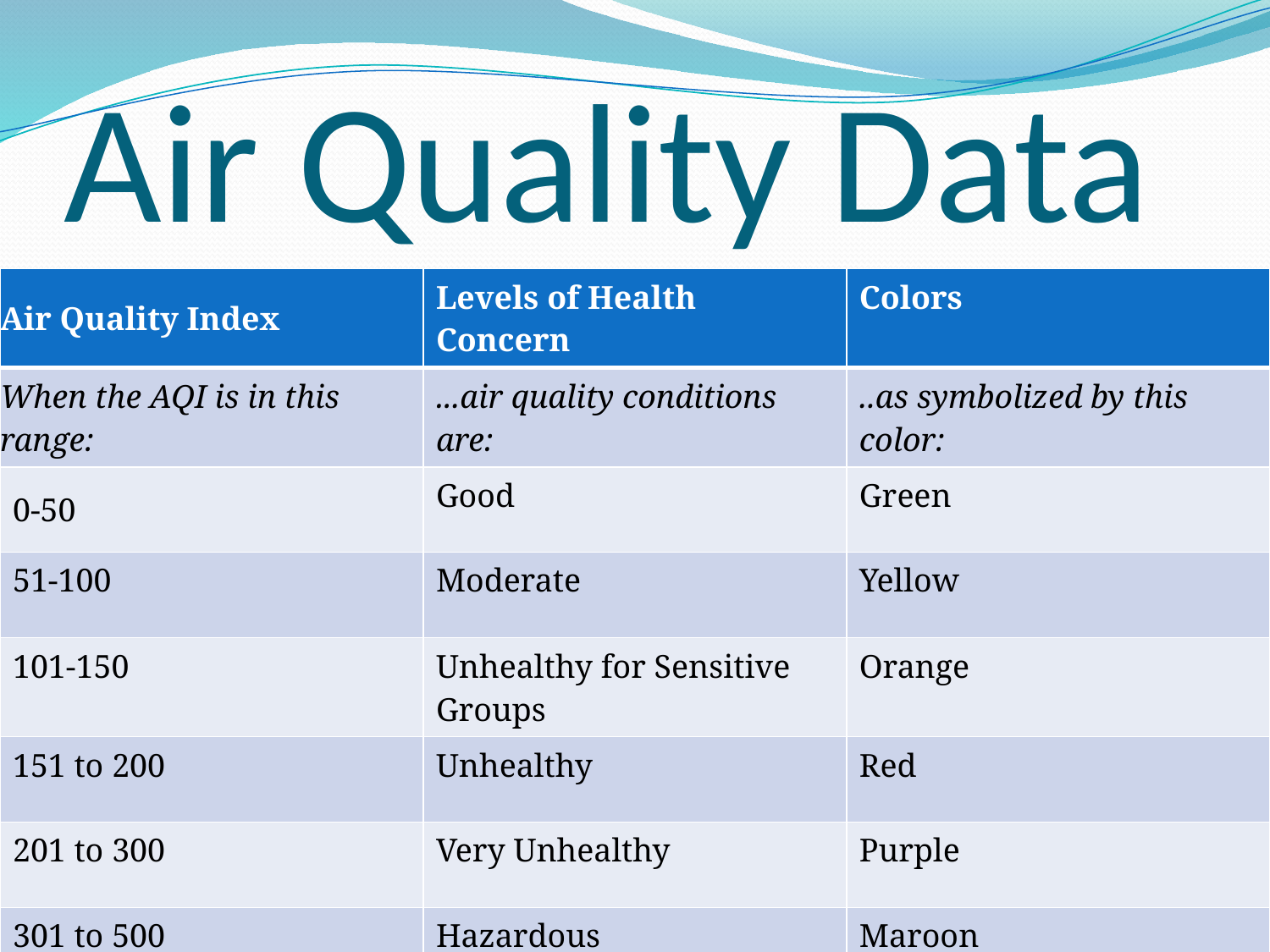

# Air Quality Data
| Air Quality Index | Levels of Health Concern | Colors |
| --- | --- | --- |
| When the AQI is in this range: | ...air quality conditions are: | ..as symbolized by this color: |
| 0-50 | Good | Green |
| 51-100 | Moderate | Yellow |
| 101-150 | Unhealthy for Sensitive Groups | Orange |
| 151 to 200 | Unhealthy | Red |
| 201 to 300 | Very Unhealthy | Purple |
| 301 to 500 | Hazardous | Maroon |